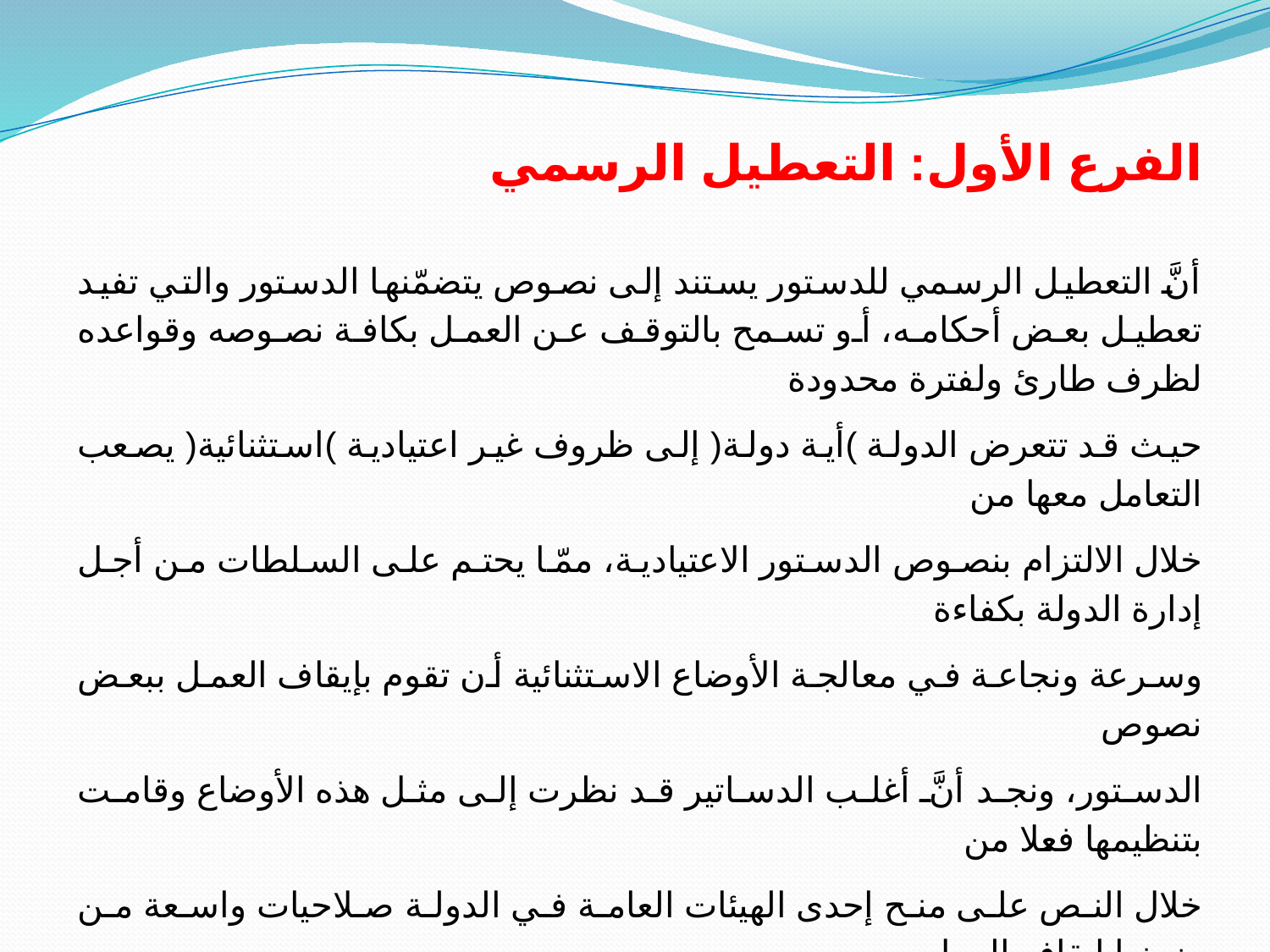

الفرع الأول: التعطيل الرسمي
أنَّ التعطيل الرسمي للدستور يستند إلى نصوص يتضمّنها الدستور والتي تفيد تعطيل بعض أحكامه، أو تسمح بالتوقف عن العمل بكافة نصوصه وقواعده لظرف طارئ ولفترة محدودة
حيث قد تتعرض الدولة )أية دولة( إلى ظروف غير اعتيادية )استثنائية( يصعب التعامل معها من
خلال الالتزام بنصوص الدستور الاعتيادية، ممّا يحتم على السلطات من أجل إدارة الدولة بكفاءة
وسرعة ونجاعة في معالجة الأوضاع الاستثنائية أن تقوم بإيقاف العمل ببعض نصوص
الدستور، ونجد أنَّ أغلب الدساتير قد نظرت إلى مثل هذه الأوضاع وقامت بتنظيمها فعلا من
خلال النص على منح إحدى الهيئات العامة في الدولة صلاحيات واسعة من ضمنها إيقاف العمل
ببعض نصوص الدستور من أجل تجاوز الأزمة أو الظرف الاستثنائي، وعادة ما تكون هي
الهيئة )أو السلطة( التنفيذية.